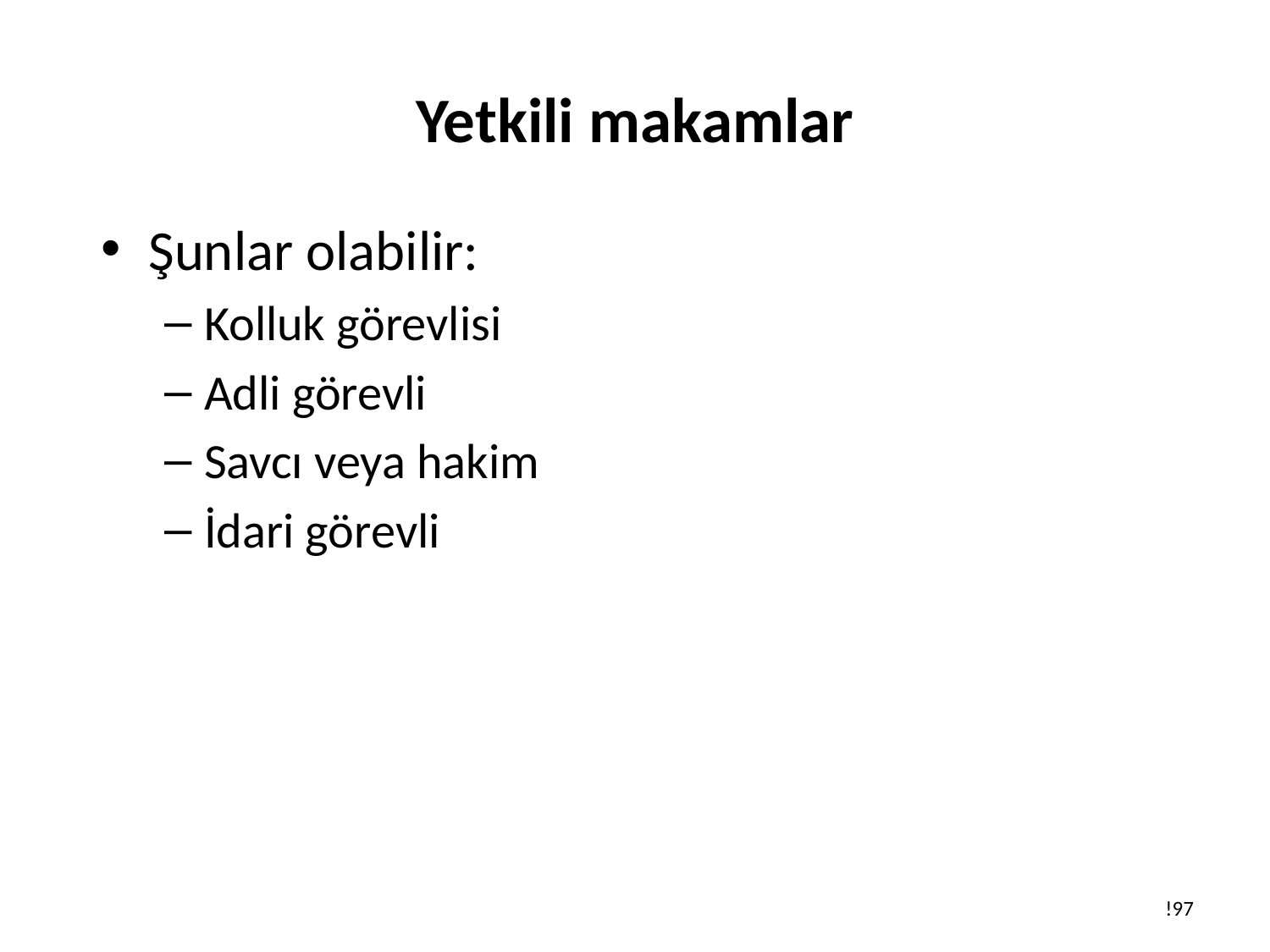

# Yetkili makamlar
Şunlar olabilir:
Kolluk görevlisi
Adli görevli
Savcı veya hakim
İdari görevli

!97